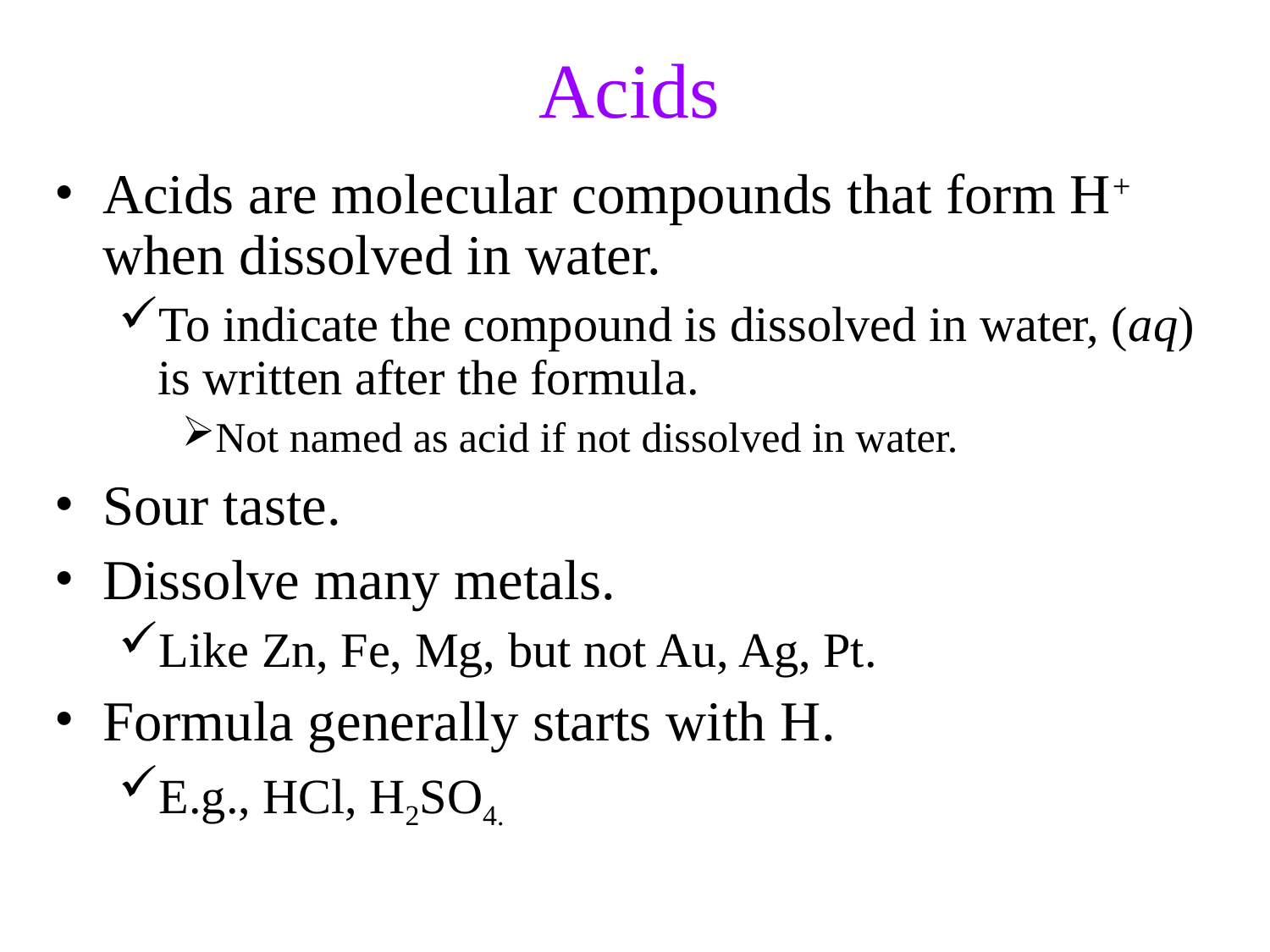

Acids
Acids are molecular compounds that form H+ when dissolved in water.
To indicate the compound is dissolved in water, (aq) is written after the formula.
Not named as acid if not dissolved in water.
Sour taste.
Dissolve many metals.
Like Zn, Fe, Mg, but not Au, Ag, Pt.
Formula generally starts with H.
E.g., HCl, H2SO4.